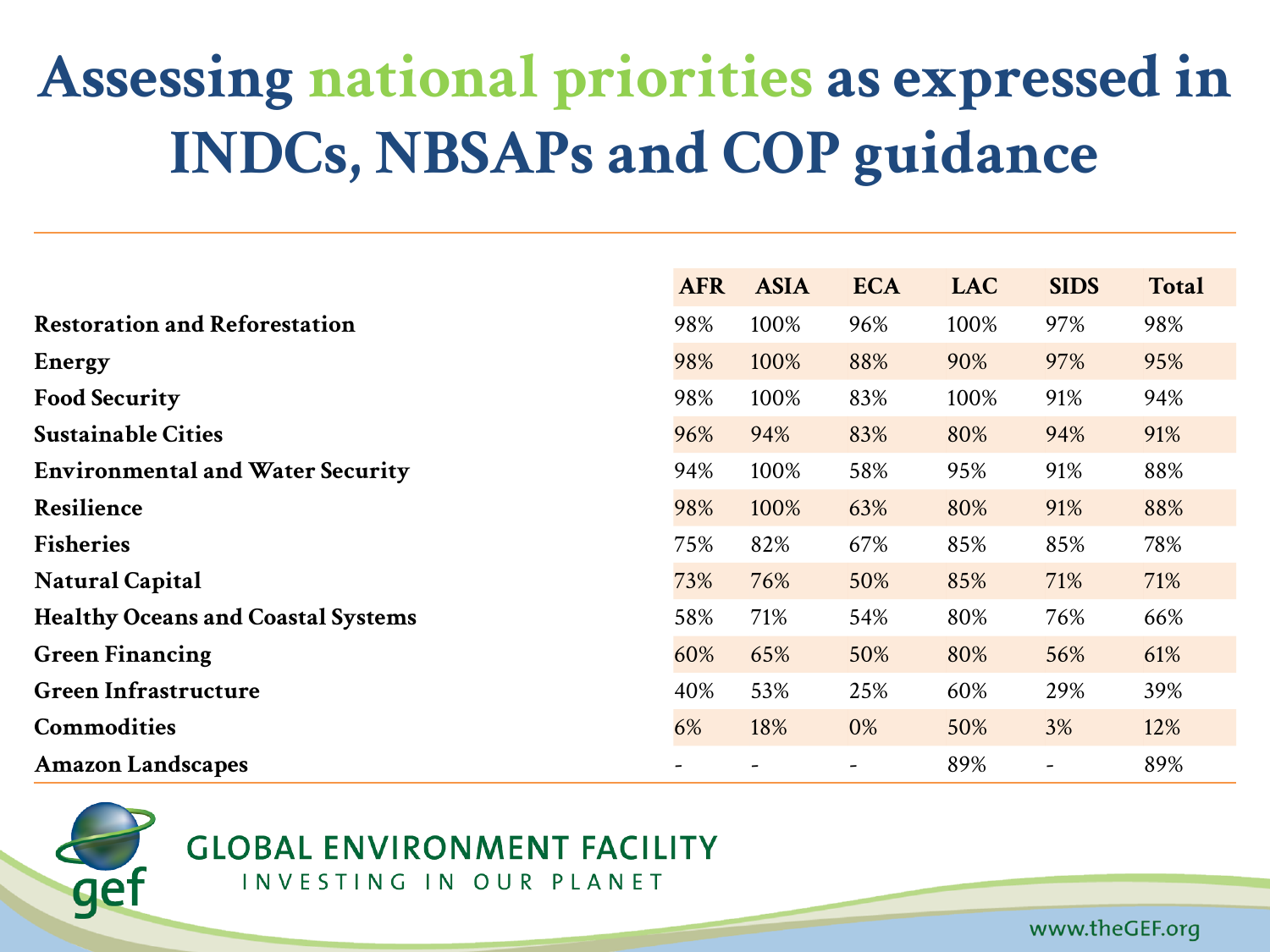

# Assessing national priorities as expressed in INDCs, NBSAPs and COP guidance
|  |  |  |  |  |  |  |
| --- | --- | --- | --- | --- | --- | --- |
|  | AFR | ASIA | ECA | LAC | SIDS | Total |
| Restoration and Reforestation | 98% | 100% | 96% | 100% | 97% | 98% |
| Energy | 98% | 100% | 88% | 90% | 97% | 95% |
| Food Security | 98% | 100% | 83% | 100% | 91% | 94% |
| Sustainable Cities | 96% | 94% | 83% | 80% | 94% | 91% |
| Environmental and Water Security | 94% | 100% | 58% | 95% | 91% | 88% |
| Resilience | 98% | 100% | 63% | 80% | 91% | 88% |
| Fisheries | 75% | 82% | 67% | 85% | 85% | 78% |
| Natural Capital | 73% | 76% | 50% | 85% | 71% | 71% |
| Healthy Oceans and Coastal Systems | 58% | 71% | 54% | 80% | 76% | 66% |
| Green Financing | 60% | 65% | 50% | 80% | 56% | 61% |
| Green Infrastructure | 40% | 53% | 25% | 60% | 29% | 39% |
| Commodities | 6% | 18% | 0% | 50% | 3% | 12% |
| Amazon Landscapes | - | - | - | 89% | - | 89% |